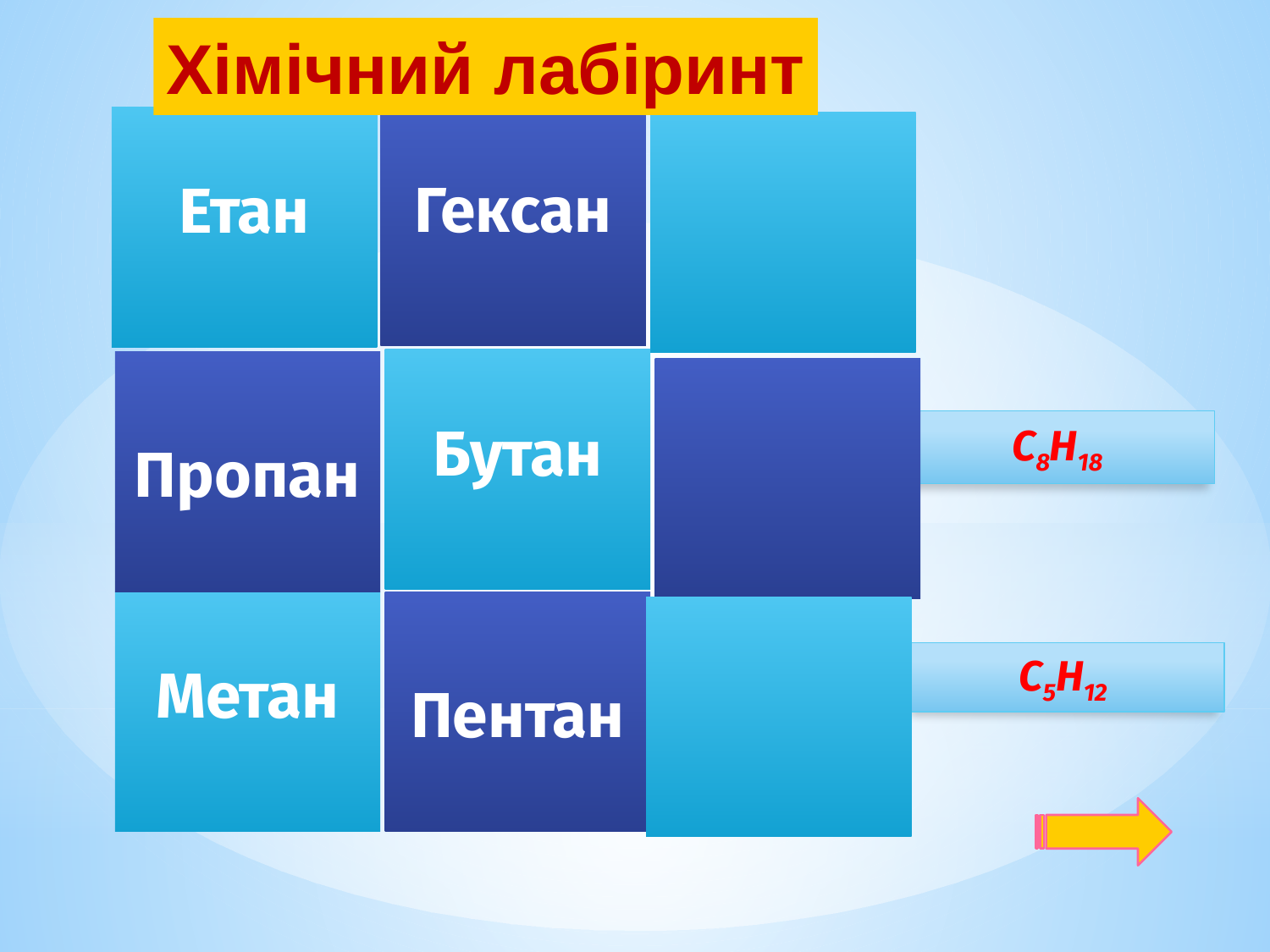

Хімічний лабіринт
Гексан

Етан

Бутан

Пропан

С8Н18
Пентан
Метан

С5Н12